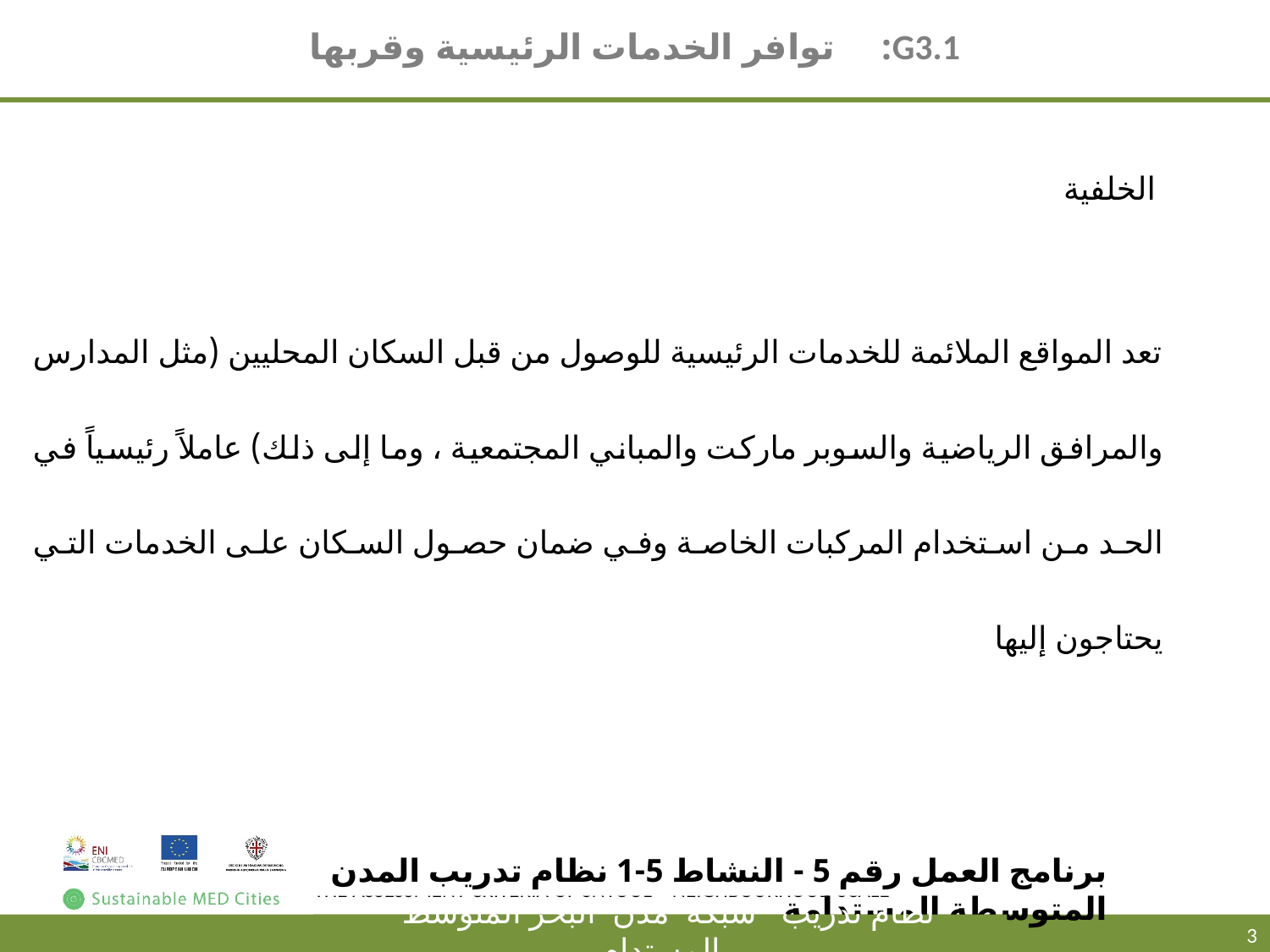

# G3.1:     توافر الخدمات الرئيسية وقربها
الخلفية
تعد المواقع الملائمة للخدمات الرئيسية للوصول من قبل السكان المحليين (مثل المدارس والمرافق الرياضية والسوبر ماركت والمباني المجتمعية ، وما إلى ذلك) عاملاً رئيسياً في الحد من استخدام المركبات الخاصة وفي ضمان حصول السكان على الخدمات التي يحتاجون إليها

برنامج العمل رقم 5 - النشاط 5-1 نظام تدريب المدن المتوسطة المستدامة
3
نظام تدريب   شبكة  مدن  البحر المتوسط   المستدام